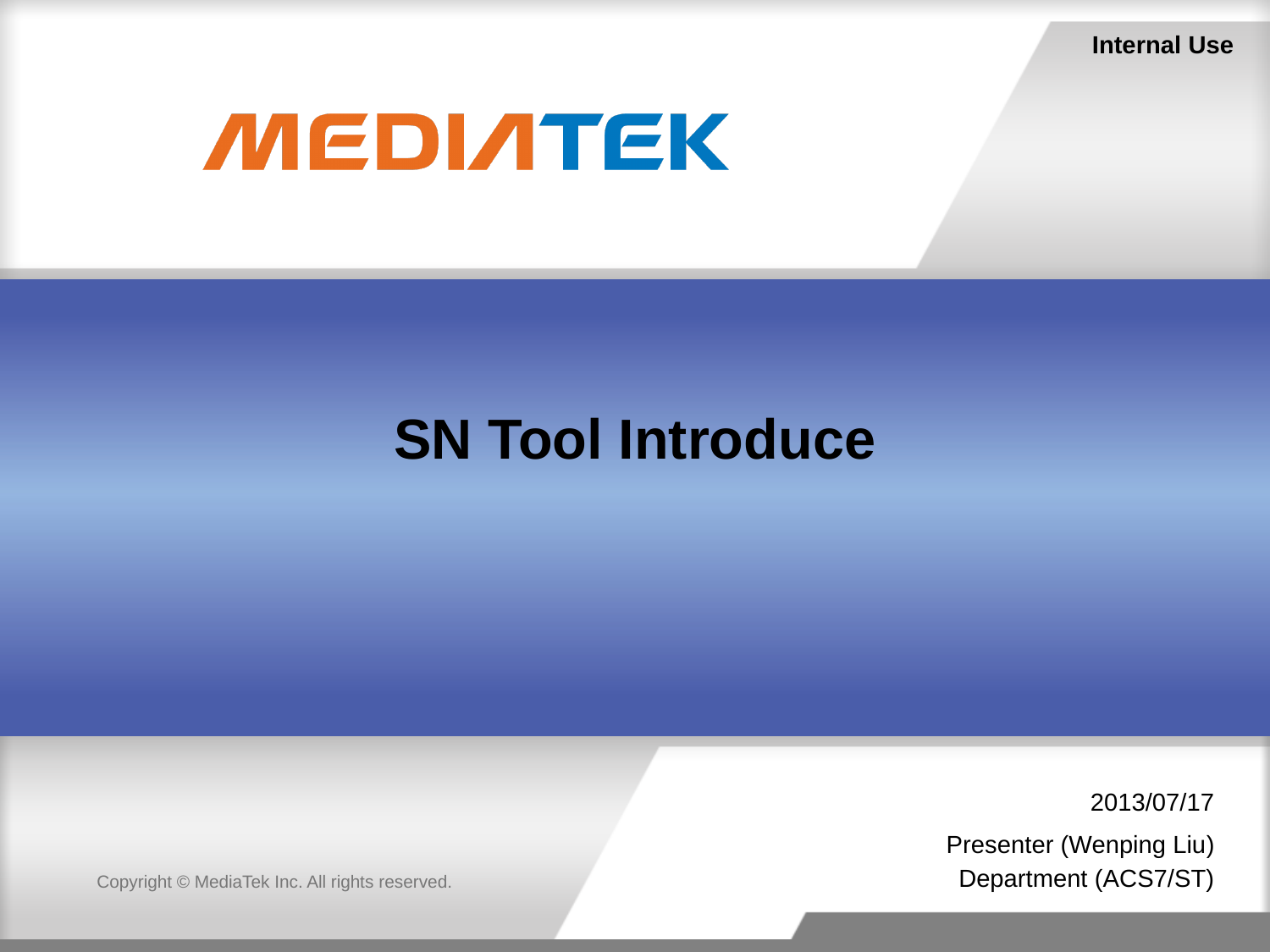

# SN Tool Introduce

2013/07/17
Presenter (Wenping Liu)
Department (ACS7/ST)